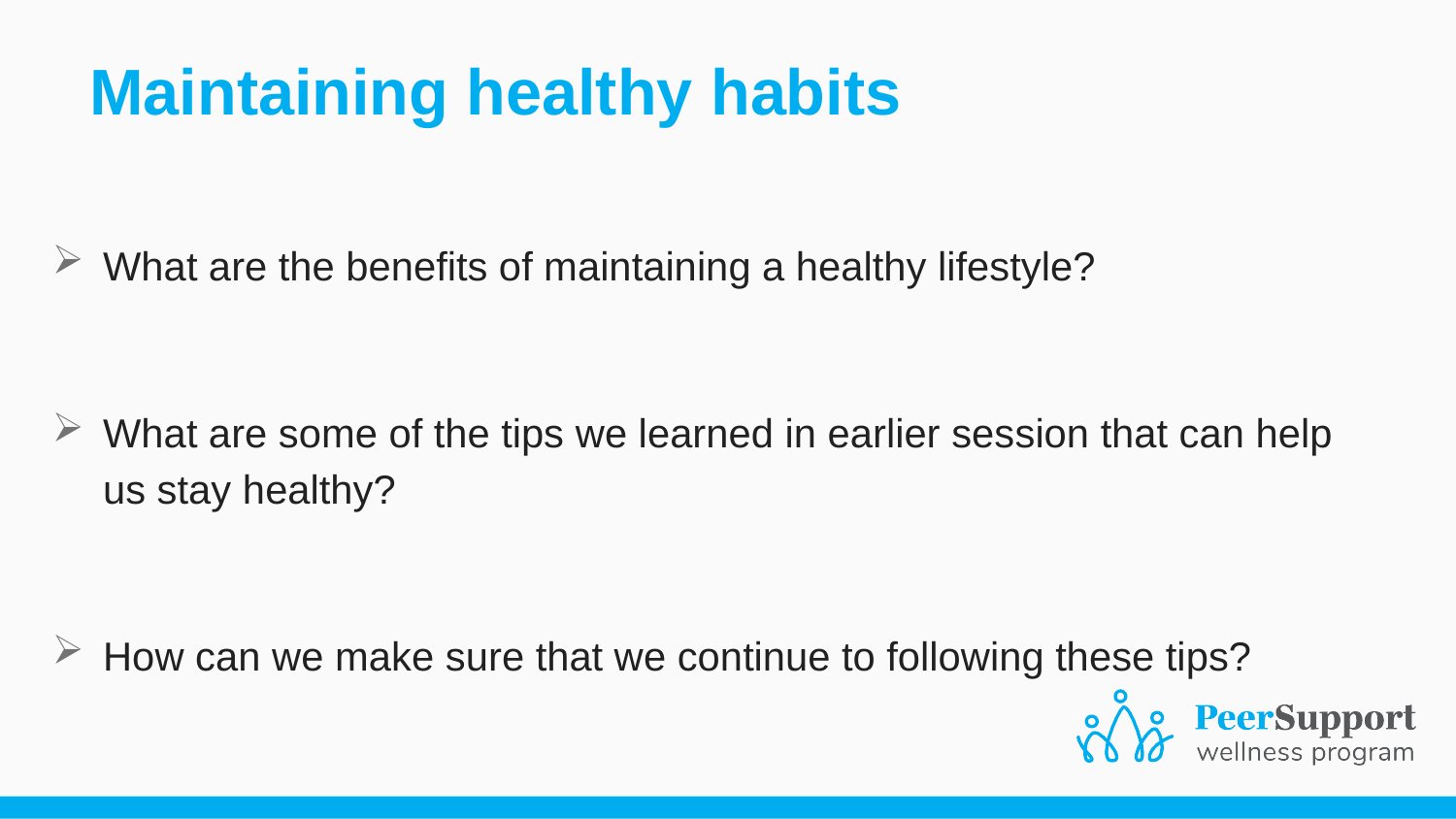

# Maintaining healthy habits
What are the benefits of maintaining a healthy lifestyle?

What are some of the tips we learned in earlier session that can help us stay healthy?

How can we make sure that we continue to following these tips?